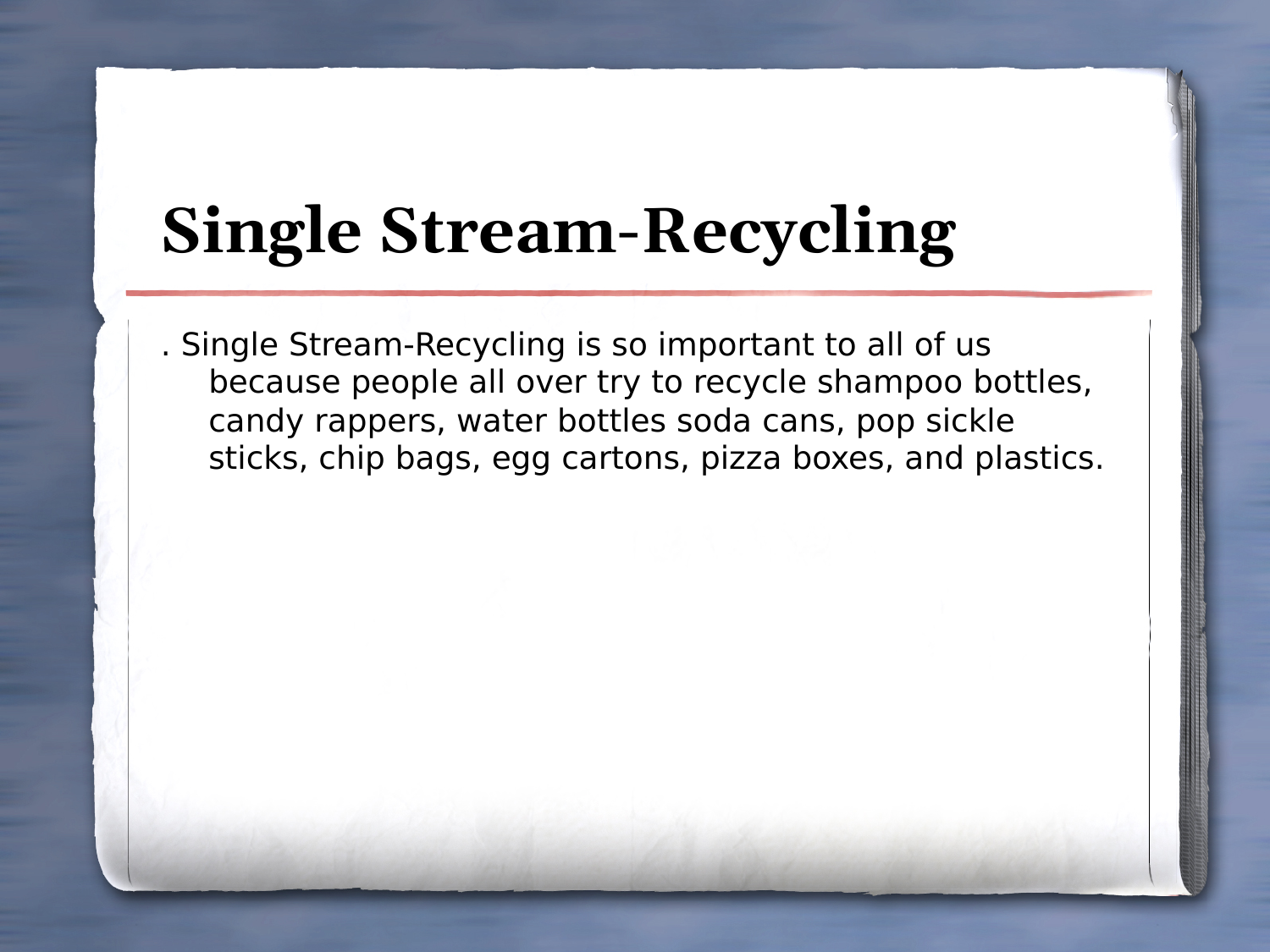

# Single Stream-Recycling
. Single Stream-Recycling is so important to all of us because people all over try to recycle shampoo bottles, candy rappers, water bottles soda cans, pop sickle sticks, chip bags, egg cartons, pizza boxes, and plastics.